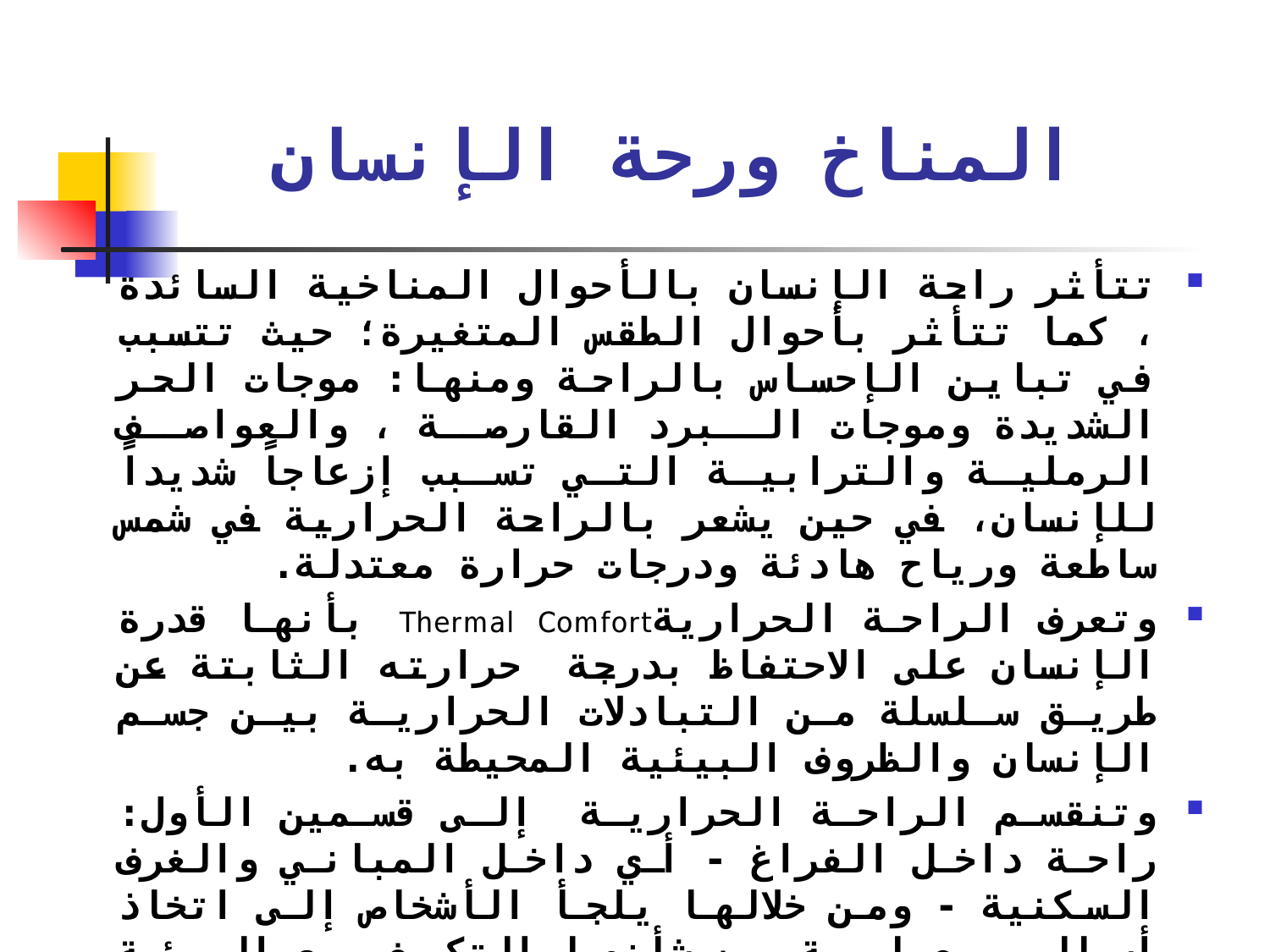

# المناخ ورحة الإنسان
تتأثر راحة الإنسان بالأحوال المناخية السائدة ، كما تتأثر بأحوال الطقس المتغيرة؛ حيث تتسبب في تباين الإحساس بالراحة ومنها: موجات الحر الشديدة وموجات البرد القارصة ، والعواصف الرملية والترابية التي تسبب إزعاجاً شديداً للإنسان، في حين يشعر بالراحة الحرارية في شمس ساطعة ورياح هادئة ودرجات حرارة معتدلة.
وتعرف الراحة الحراريةThermal Comfort  بأنها قدرة الإنسان على الاحتفاظ بدرجة  حرارته الثابتة عن طريق سلسلة من التبادلات الحرارية بين جسم الإنسان والظروف البيئية المحيطة به.
وتنقسم الراحة الحرارية  إلى قسمين الأول: راحة داخل الفراغ - أي داخل المباني والغرف السكنية - ومن خلالها يلجأ الأشخاص إلى اتخاذ أساليب معمارية من شأنها التكيف مع البيئة داخل المحيط المناخي سواء أكان باردا أم حارا، والثاني: راحة في الهواء الطلق، وهى المؤثر على التحركات الخاصة بالإنسان.